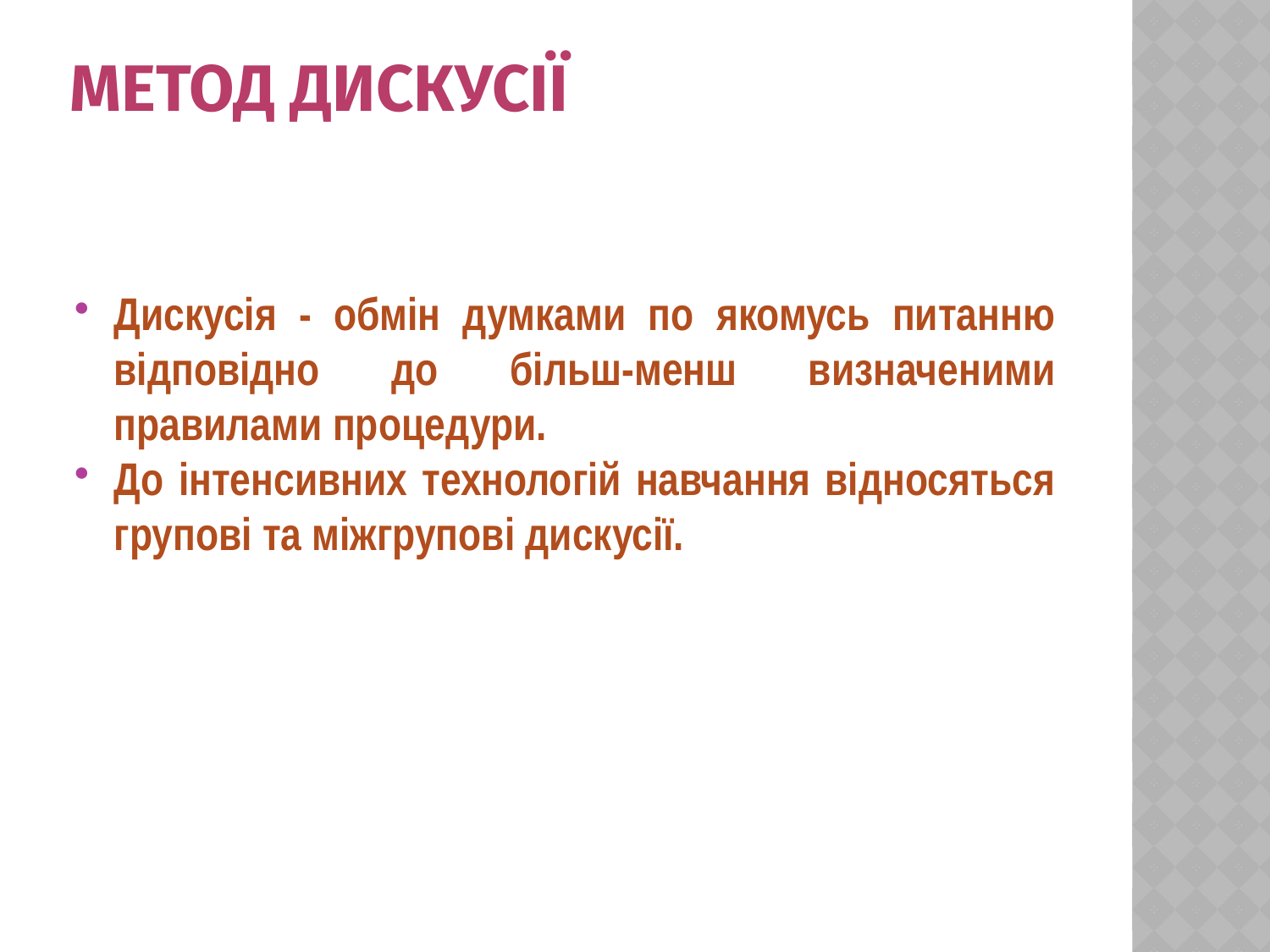

# Метод дискусії

Дискусія - обмін думками по якомусь питанню відповідно до більш-менш визначеними правилами процедури.
До інтенсивних технологій навчання відносяться групові та міжгрупові дискусії.